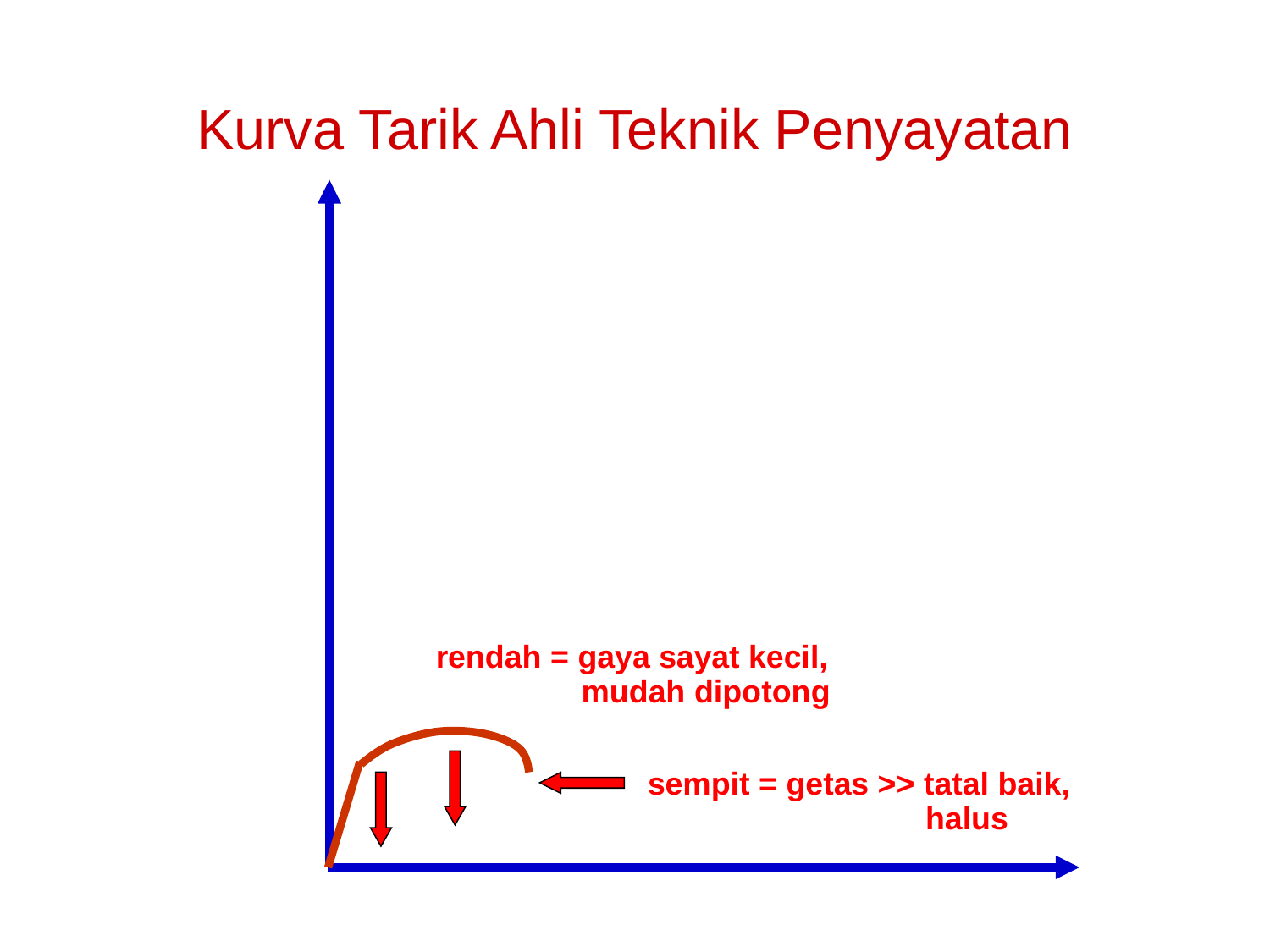

# Kurva Tarik Ahli Teknik Penyayatan
rendah = gaya sayat kecil, mudah dipotong

sempit = getas >> tatal baik, halus